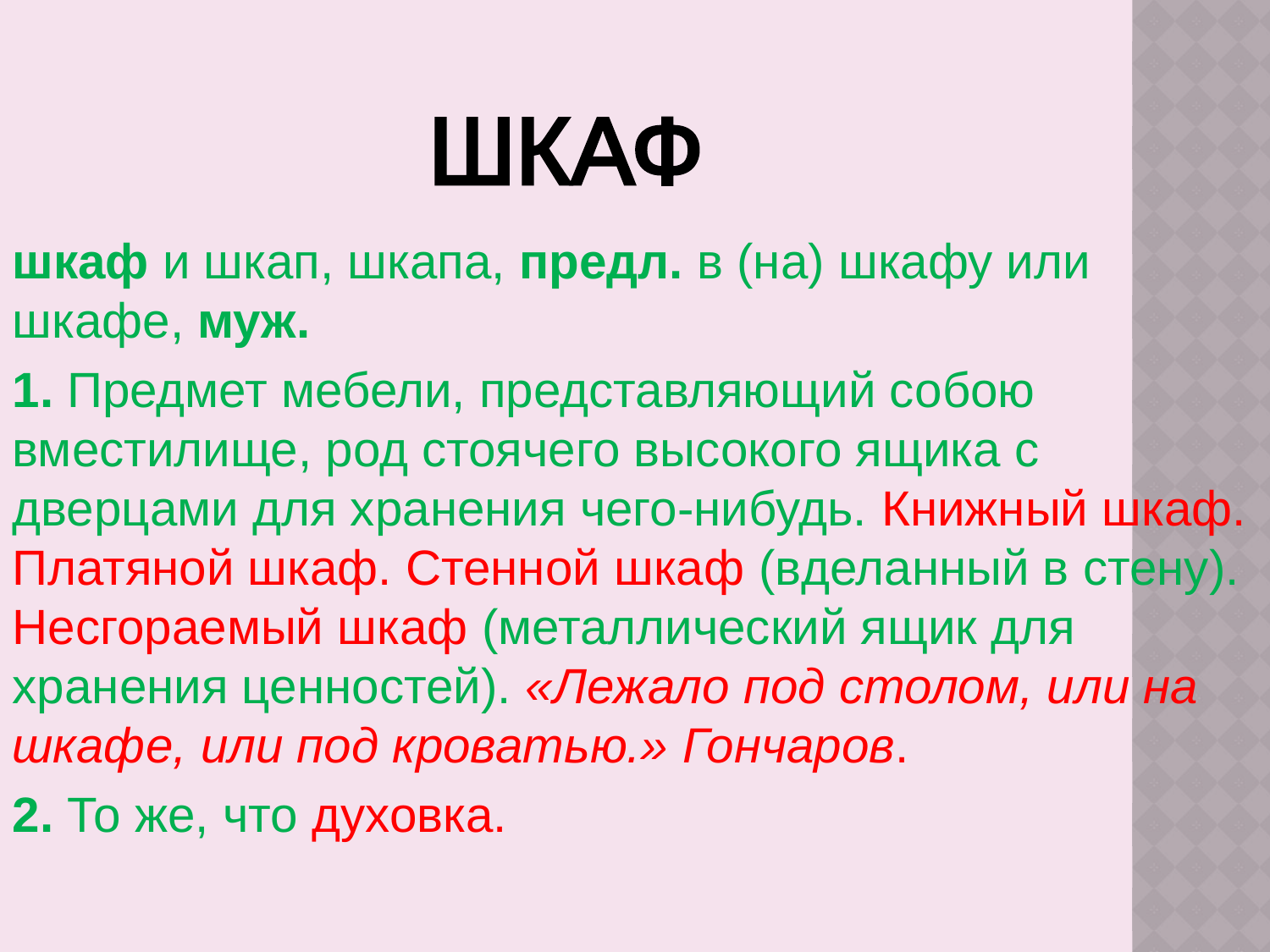

# Шкаф
шкаф и шкап, шкапа, предл. в (на) шкафу или шкафе, муж.
1. Предмет мебели, представляющий собою вместилище, род стоячего высокого ящика с дверцами для хранения чего-нибудь. Книжный шкаф. Платяной шкаф. Стенной шкаф (вделанный в стену). Несгораемый шкаф (металлический ящик для хранения ценностей). «Лежало под столом, или на шкафе, или под кроватью.» Гончаров.
2. То же, что духовка.